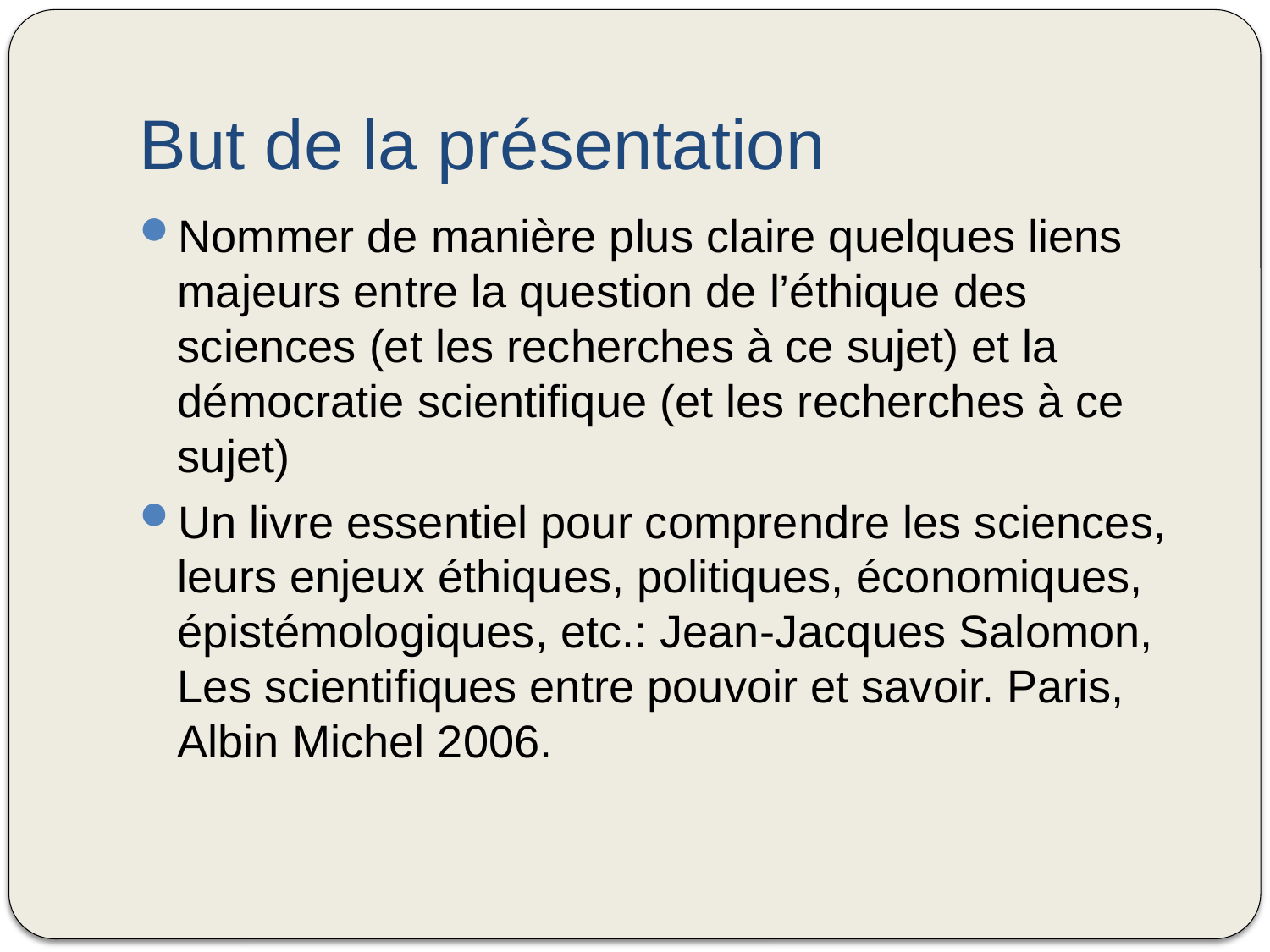

# But de la présentation
Nommer de manière plus claire quelques liens majeurs entre la question de l’éthique des sciences (et les recherches à ce sujet) et la démocratie scientifique (et les recherches à ce sujet)
Un livre essentiel pour comprendre les sciences, leurs enjeux éthiques, politiques, économiques, épistémologiques, etc.: Jean-Jacques Salomon, Les scientifiques entre pouvoir et savoir. Paris, Albin Michel 2006.